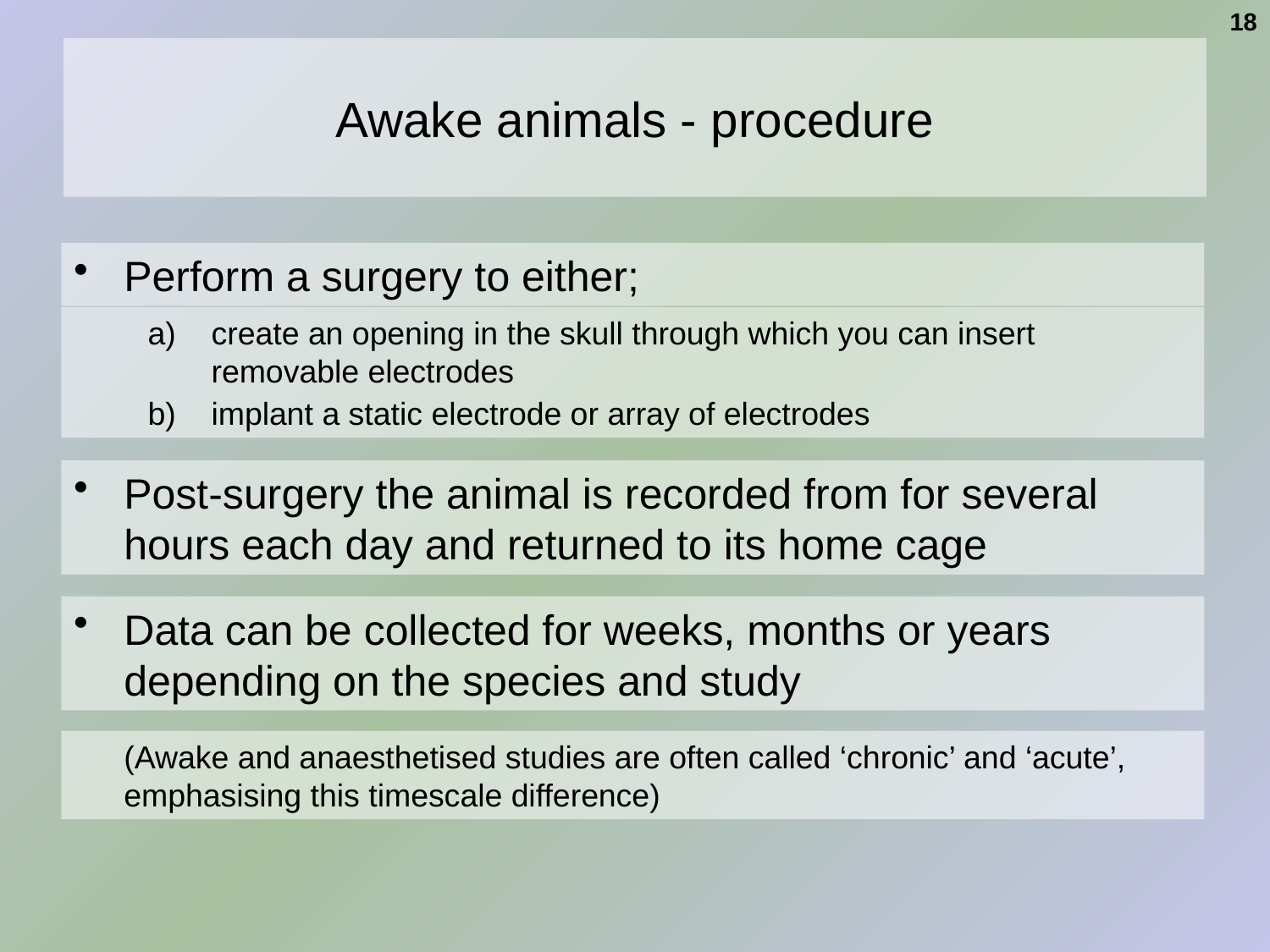

18
# Awake animals - procedure
Perform a surgery to either;
create an opening in the skull through which you can insert removable electrodes
implant a static electrode or array of electrodes
Post-surgery the animal is recorded from for several hours each day and returned to its home cage
Data can be collected for weeks, months or years depending on the species and study
(Awake and anaesthetised studies are often called ‘chronic’ and ‘acute’, emphasising this timescale difference)